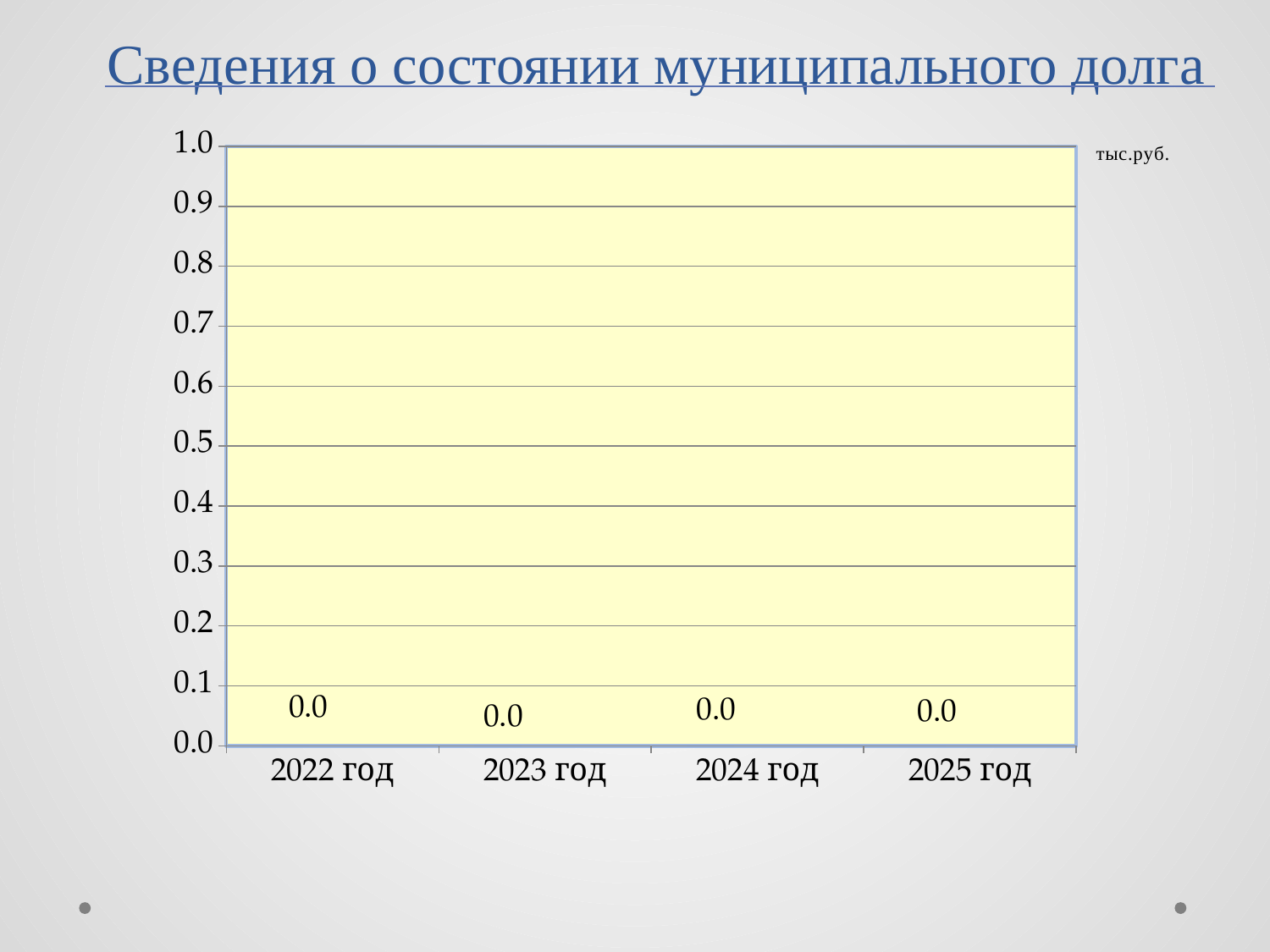

# Сведения о состоянии муниципального долга

### Chart

| Category | Ряд 1 | Столбец1 | Ряд 3 |
|---|---|---|---|
| 2022 год | 0.0 | None | None |
| 2023 год | 0.0 | None | None |
| 2024 год | 0.0 | None | None |
| 2025 год | 0.0 | None | None |